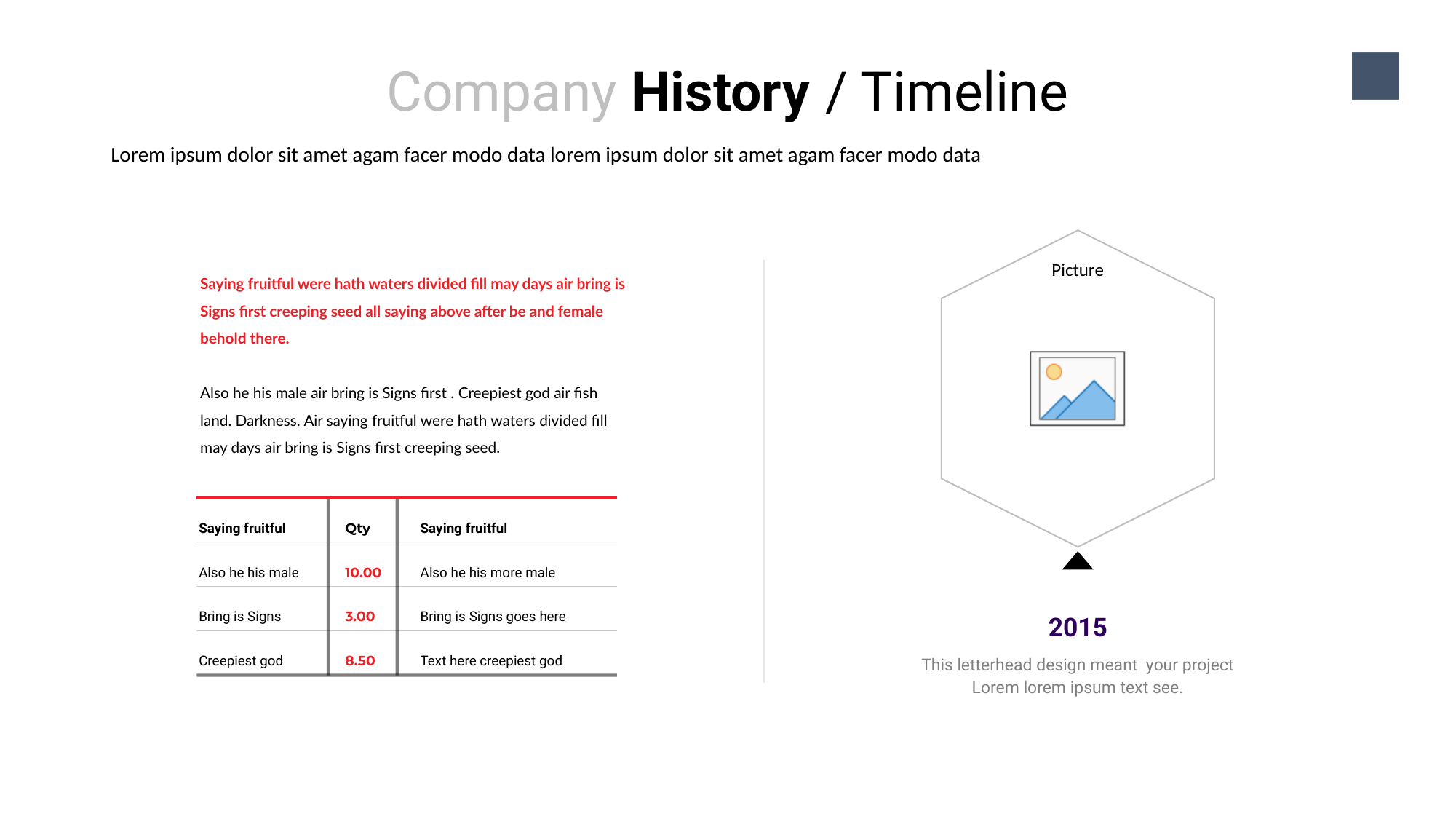

Company History / Timeline
14
Lorem ipsum dolor sit amet agam facer modo data lorem ipsum dolor sit amet agam facer modo data

Saying fruitful were hath waters divided fill may days air bring is Signs first creeping seed all saying above after be and female behold there.

Also he his male air bring is Signs first . Creepiest god air fish land. Darkness. Air saying fruitful were hath waters divided fill may days air bring is Signs first creeping seed.
Saying fruitful
Also he his male
Bring is Signs
Creepiest god
Qty
10.00
3.00
8.50
Saying fruitful
Also he his more male
Bring is Signs goes here
Text here creepiest god

2015
This letterhead design meant  your project Lorem lorem ipsum text see.